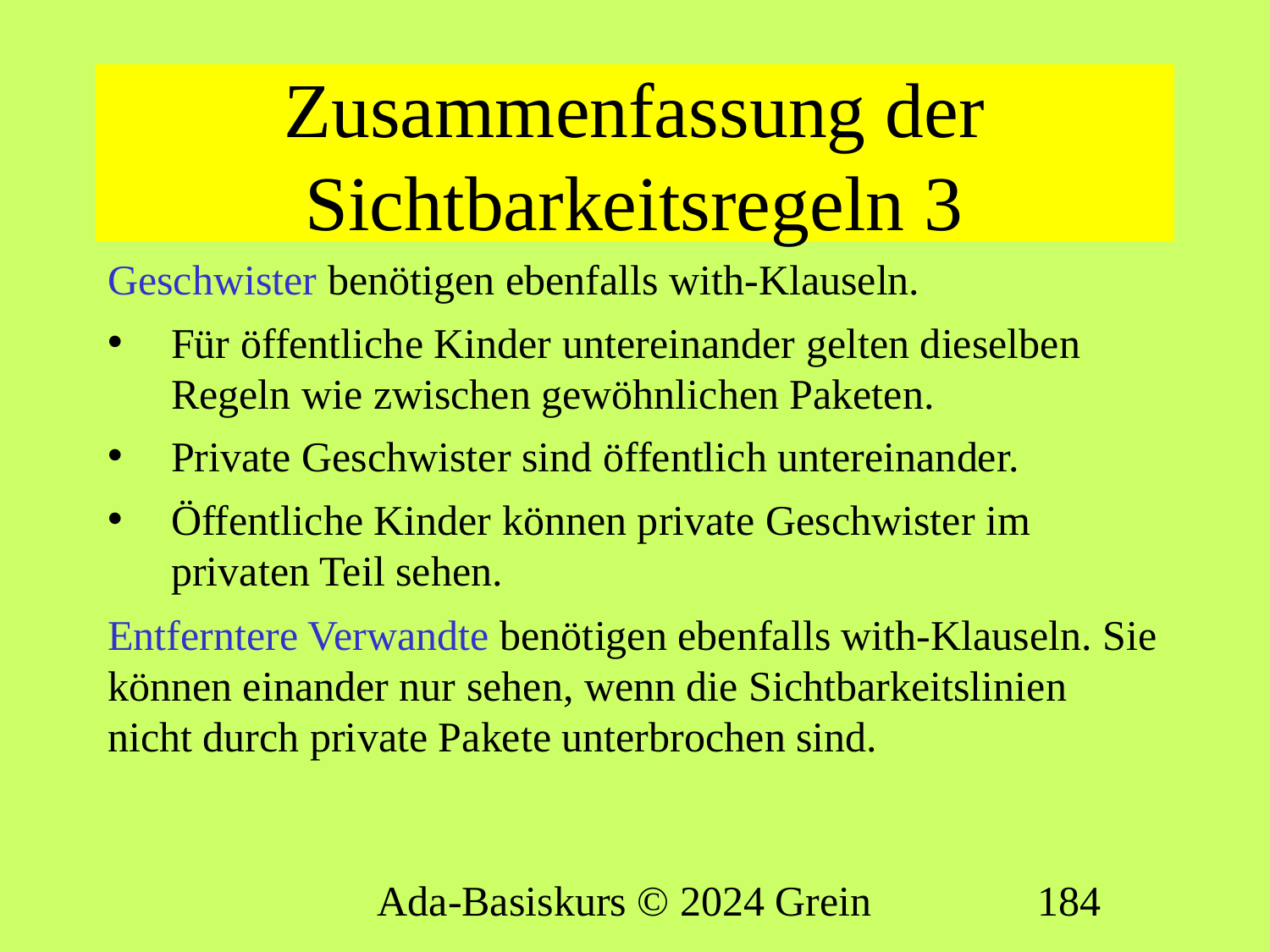

# Zusammenfassung der Sichtbarkeitsregeln 3
Geschwister benötigen ebenfalls with-Klauseln.
Für öffentliche Kinder untereinander gelten dieselben Regeln wie zwischen gewöhnlichen Paketen.
Private Geschwister sind öffentlich untereinander.
Öffentliche Kinder können private Geschwister im privaten Teil sehen.
Entferntere Verwandte benötigen ebenfalls with-Klauseln. Sie können einander nur sehen, wenn die Sichtbarkeitslinien nicht durch private Pakete unterbrochen sind.
Ada-Basiskurs © 2024 Grein
184